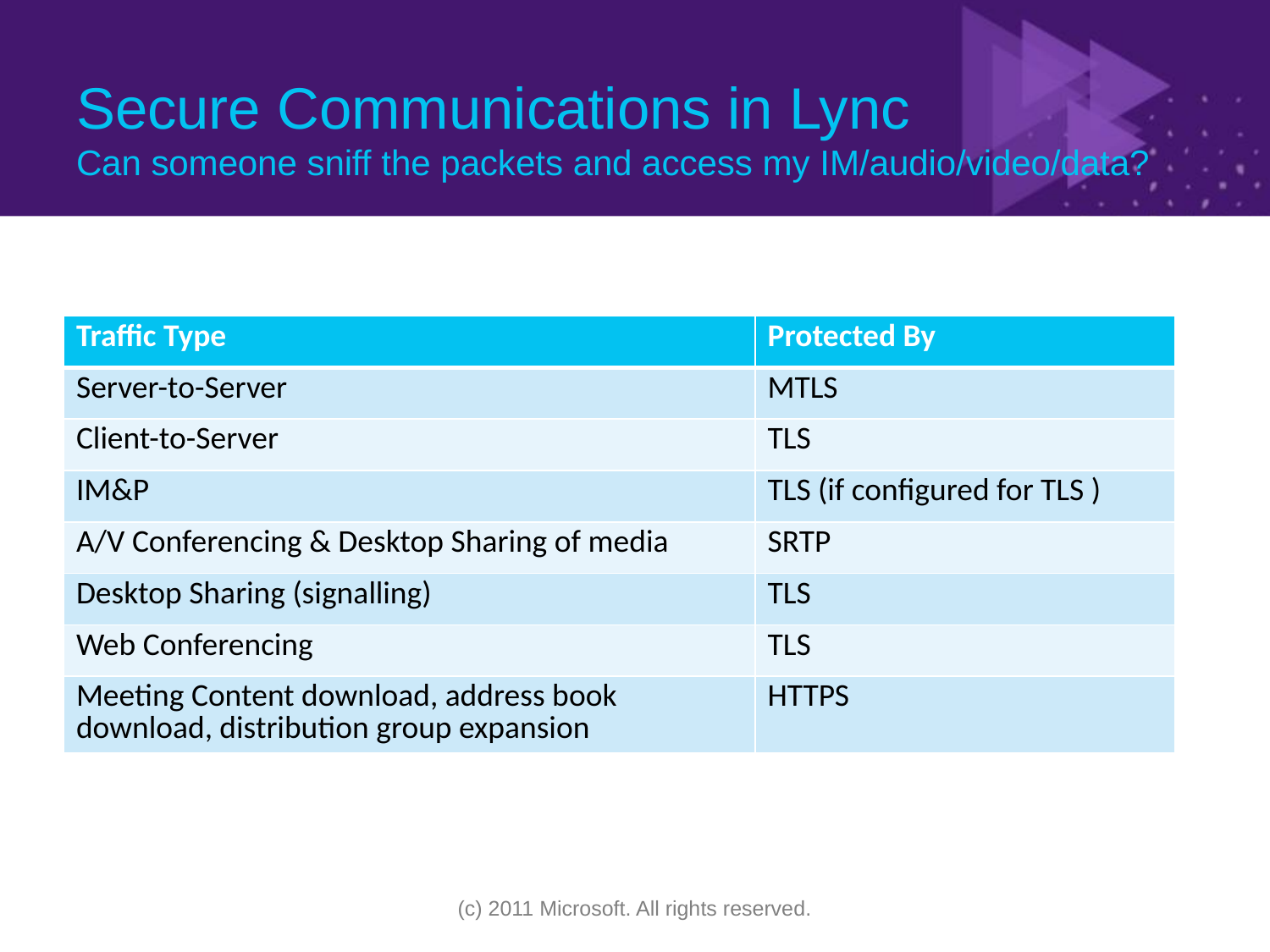

# Secure Communications in Lync Can someone sniff the packets and access my IM/audio/video/data?
| Traffic Type | Protected By |
| --- | --- |
| Server-to-Server | MTLS |
| Client-to-Server | TLS |
| IM&P | TLS (if configured for TLS ) |
| A/V Conferencing & Desktop Sharing of media | SRTP |
| Desktop Sharing (signalling) | TLS |
| Web Conferencing | TLS |
| Meeting Content download, address book download, distribution group expansion | HTTPS |
(c) 2011 Microsoft. All rights reserved.